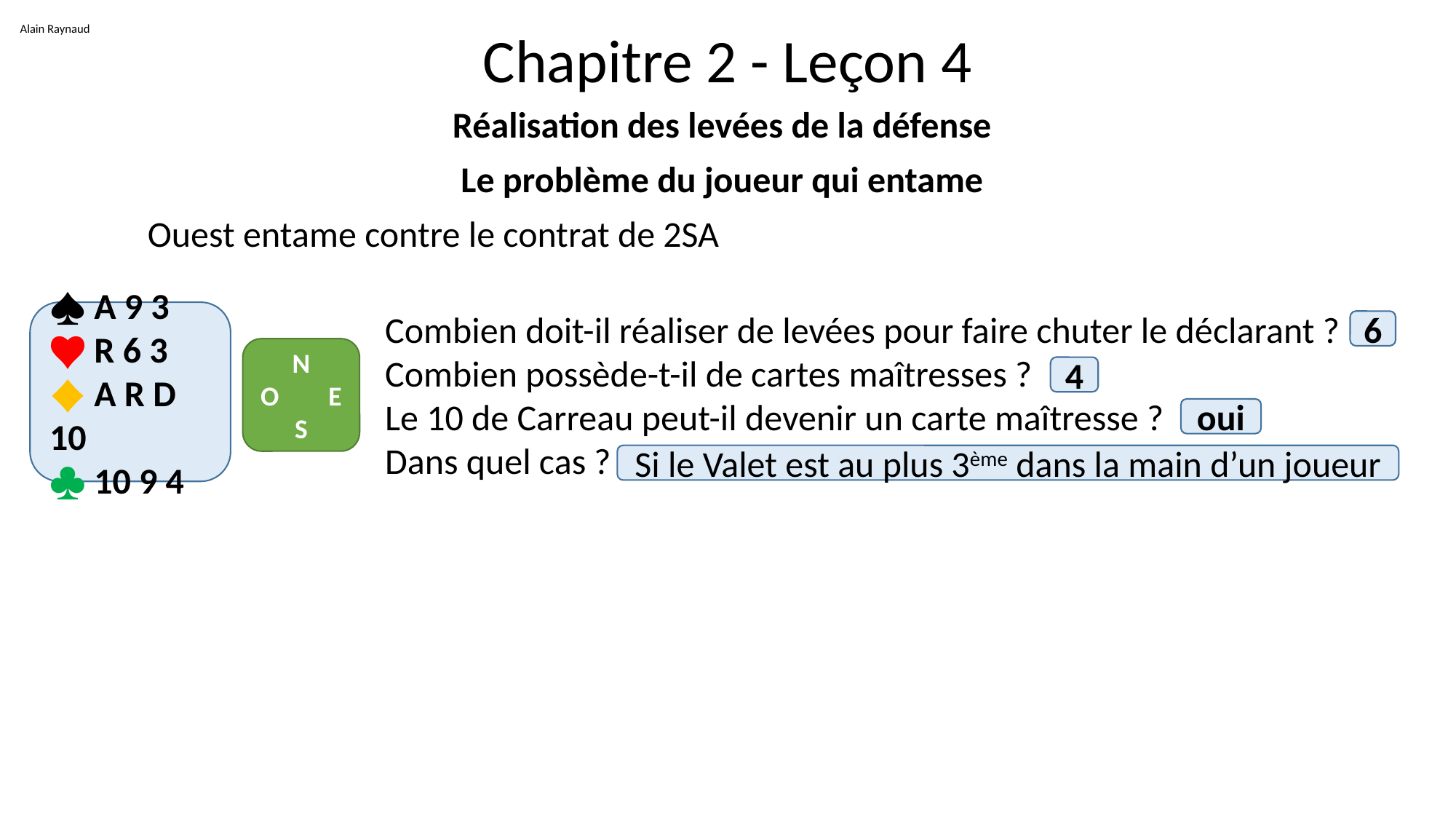

Alain Raynaud
# Chapitre 2 - Leçon 4
Réalisation des levées de la défense
Le problème du joueur qui entame
	Ouest entame contre le contrat de 2SA

Combien doit-il réaliser de levées pour faire chuter le déclarant ?
Combien possède-t-il de cartes maîtresses ?
Le 10 de Carreau peut-il devenir un carte maîtresse ?
Dans quel cas ?
♠ A 9 3
♥ R 6 3
♦ A R D 10
♣ 10 9 4
6
N
O        E
S
4
oui
Si le Valet est au plus 3ème dans la main d’un joueur